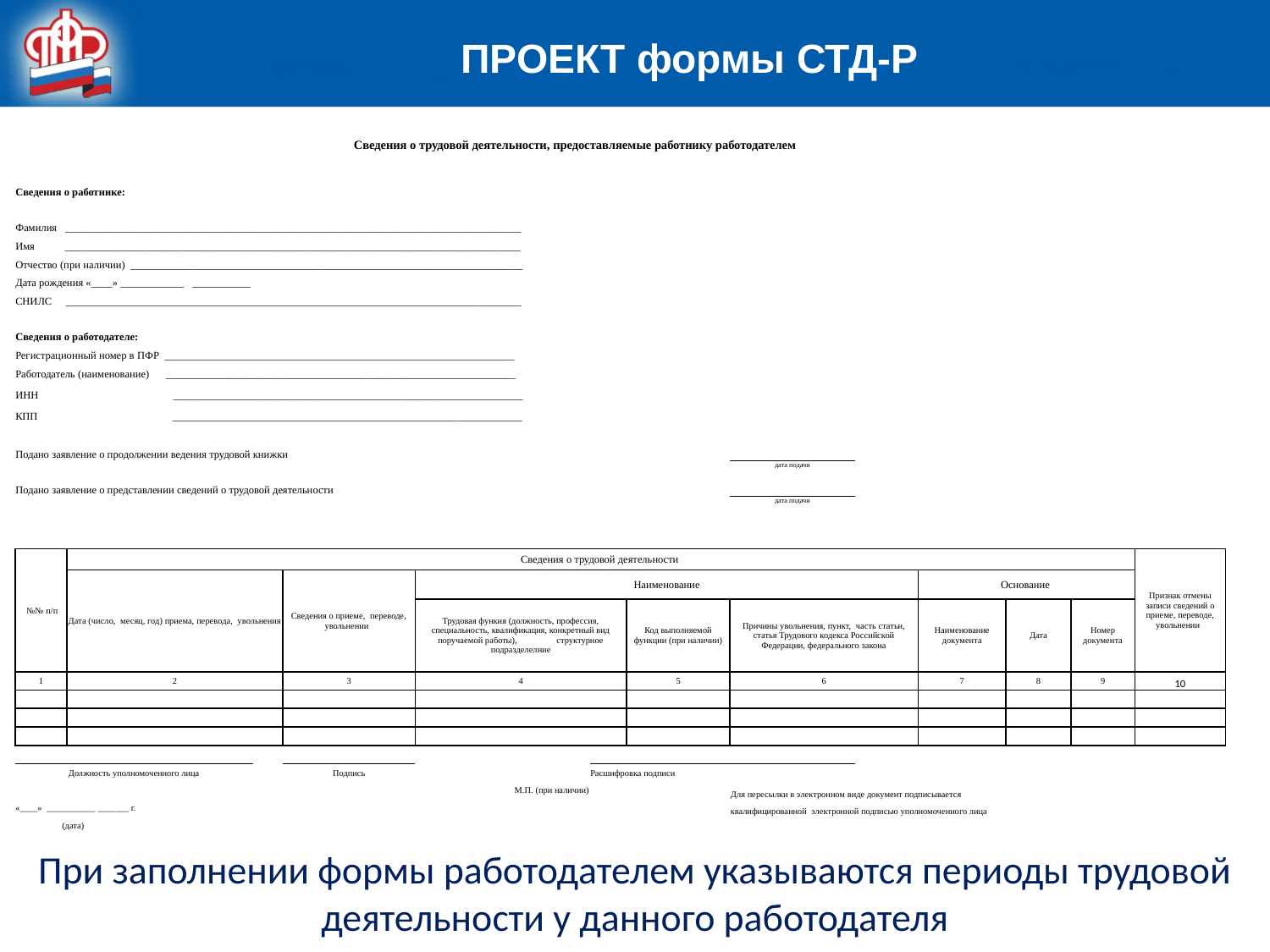

ПРОЕКТ формы СТД-Р
| Сведения о трудовой деятельности, предоставляемые работнику работодателем |  |  |  |  |  |  |  |  |  |  |  |  |  |  |  |  |  |  |  |
| --- | --- | --- | --- | --- | --- | --- | --- | --- | --- | --- | --- | --- | --- | --- | --- | --- | --- | --- | --- |
|  |  |  |  |  |  |  |  |  |  |  |  |  |  |  |  |  |  |  |  |
| Сведения о работнике: |  |  |  |  |  |  |  |  |  |  |  |  |  |  |  |  |  |  |  |
|  |  |  |  |  |  |  |  |  |  |  |  |  |  |  |  |  |  |  |  |
| Фамилия \_\_\_\_\_\_\_\_\_\_\_\_\_\_\_\_\_\_\_\_\_\_\_\_\_\_\_\_\_\_\_\_\_\_\_\_\_\_\_\_\_\_\_\_\_\_\_\_\_\_\_\_\_\_\_\_\_\_\_\_\_\_\_\_\_\_\_\_\_\_\_\_\_\_\_\_\_\_\_\_\_\_\_\_\_\_ |  |  |  |  |  |  |  |  |  |  |  |  |  |  |  |  |  |  |  |
| Имя \_\_\_\_\_\_\_\_\_\_\_\_\_\_\_\_\_\_\_\_\_\_\_\_\_\_\_\_\_\_\_\_\_\_\_\_\_\_\_\_\_\_\_\_\_\_\_\_\_\_\_\_\_\_\_\_\_\_\_\_\_\_\_\_\_\_\_\_\_\_\_\_\_\_\_\_\_\_\_\_\_\_\_\_\_\_ |  |  |  |  |  |  |  |  |  |  |  |  |  |  |  |  |  |  |  |
| Отчество (при наличии) \_\_\_\_\_\_\_\_\_\_\_\_\_\_\_\_\_\_\_\_\_\_\_\_\_\_\_\_\_\_\_\_\_\_\_\_\_\_\_\_\_\_\_\_\_\_\_\_\_\_\_\_\_\_\_\_\_\_\_\_\_\_\_\_\_\_\_\_\_\_\_\_\_\_ |  |  |  |  |  |  |  |  |  |  |  |  |  |  |  |  |  |  |  |
| Дата рождения «\_\_\_\_» \_\_\_\_\_\_\_\_\_\_\_\_ \_\_\_\_\_\_\_\_\_\_\_ |  |  |  |  |  |  |  |  |  |  |  |  |  |  |  |  |  |  |  |
| СНИЛС \_\_\_\_\_\_\_\_\_\_\_\_\_\_\_\_\_\_\_\_\_\_\_\_\_\_\_\_\_\_\_\_\_\_\_\_\_\_\_\_\_\_\_\_\_\_\_\_\_\_\_\_\_\_\_\_\_\_\_\_\_\_\_\_\_\_\_\_\_\_\_\_\_\_\_\_\_\_\_\_\_\_\_\_\_\_ |  |  |  |  |  |  |  |  |  |  |  |  |  |  |  |  |  |  |  |
|  |  |  |  |  |  |  |  |  |  |  |  |  |  |  |  |  |  |  |  |
| Сведения о работодателе: |  |  |  |  |  |  |  |  |  |  |  |  |  |  |  |  |  |  |  |
| Регистрационный номер в ПФР \_\_\_\_\_\_\_\_\_\_\_\_\_\_\_\_\_\_\_\_\_\_\_\_\_\_\_\_\_\_\_\_\_\_\_\_\_\_\_\_\_\_\_\_\_\_\_\_\_\_\_\_\_\_\_\_\_\_\_\_\_\_\_\_\_\_ |  |  |  |  |  |  |  |  |  |  |  |  |  |  |  |  |  |  |  |
| Работодатель (наименование) \_\_\_\_\_\_\_\_\_\_\_\_\_\_\_\_\_\_\_\_\_\_\_\_\_\_\_\_\_\_\_\_\_\_\_\_\_\_\_\_\_\_\_\_\_\_\_\_\_\_\_\_\_\_\_\_\_\_\_\_\_\_\_\_\_\_ |  |  |  |  |  |  |  |  |  |  |  |  |  |  |  |  |  |  |  |
| ИНН \_\_\_\_\_\_\_\_\_\_\_\_\_\_\_\_\_\_\_\_\_\_\_\_\_\_\_\_\_\_\_\_\_\_\_\_\_\_\_\_\_\_\_\_\_\_\_\_\_\_\_\_\_\_\_\_\_\_\_\_\_\_\_\_\_\_ |  |  |  |  |  |  |  |  |  |  |  |  |  |  |  |  |  |  |  |
| КПП \_\_\_\_\_\_\_\_\_\_\_\_\_\_\_\_\_\_\_\_\_\_\_\_\_\_\_\_\_\_\_\_\_\_\_\_\_\_\_\_\_\_\_\_\_\_\_\_\_\_\_\_\_\_\_\_\_\_\_\_\_\_\_\_\_\_ |  |  |  |  |  |  |  |  |  |  |  |  |  |  |  |  |  |  |  |
|  |  |  |  |  |  |  |  |  |  |  |  |  |  |  |  |  |  |  |  |
| Подано заявление о продолжении ведения трудовой книжки |  |  |  |  |  |  |  |  |  |  |  |  |  |  |  |  |  |  |  |
|  |  |  |  |  |  |  |  | дата подачи |  |  |  |  |  |  |  |  |  |  |  |
| Подано заявление о представлении сведений о трудовой деятельности |  |  |  |  |  |  |  |  |  |  |  |  |  |  |  |  |  |  |  |
|  |  |  |  |  |  |  |  | дата подачи |  |  |  |  |  |  |  |  |  |  |  |
|  |  |  |  |  |  |  |  |  |  |  |  |  |  |  |  |  |  |  |  |
|  |  |  |  |  |  |  |  |  |  |  |  |  |  |  |  |  |  |  |  |
| №№ п/п | Сведения о трудовой деятельности |  |  |  |  |  |  |  |  |  |  |  |  | Признак отмены записи сведений о приеме, переводе, увольнении |  |  |  |  |  |
|  | Дата (число, месяц, год) приема, перевода, увольнения |  |  | Сведения о приеме, переводе, увольнении | Наименование |  |  |  |  |  | Основание |  |  |  |  |  |  |  |  |
|  |  |  |  |  | Трудовая функия (должность, профессия, специальность, квалификация, конкретный вид поручаемой работы), структурное подразделелние |  | Код выполняемой функции (при наличии) | Причины увольнения, пункт, часть статьи, статья Трудового кодекса Российской Федерации, федерального закона |  |  | Наименование документа | Дата | Номер документа |  |  |  |  |  |  |
|  |  |  |  |  |  |  |  |  |  |  |  |  |  |  |  |  |  |  |  |
|  |  |  |  |  |  |  |  |  |  |  |  |  |  |  |  |  |  |  |  |
|  |  |  |  |  |  |  |  |  |  |  |  |  |  |  |  |  |  |  |  |
| 1 | 2 |  |  | 3 | 4 |  | 5 | 6 |  |  | 7 | 8 | 9 | 10 |  |  |  |  |  |
|  |  |  |  |  |  |  |  |  |  |  |  |  |  |  |  |  |  |  |  |
|  |  |  |  |  |  |  |  |  |  |  |  |  |  |  |  |  |  |  |  |
|  |  |  |  |  |  |  |  |  |  |  |  |  |  |  |  |  |  |  |  |
|  |  |  |  |  |  |  |  |  |  |  |  |  |  |  |  |  |  |  |  |
| Должность уполномоченного лица |  |  |  | Подпись |  | Расшифровка подписи |  |  |  |  |  |  |  |  |  |  |  |  |  |
|  |  |  |  |  | М.П. (при наличии) |  |  | Для пересылки в электронном виде документ подписывается |  |  |  |  |  |  |  |  |  |  |  |
| «\_\_\_\_» \_\_\_\_\_\_\_\_\_\_\_ \_\_\_\_\_\_\_ г. |  |  |  |  |  |  |  | квалифицированной электронной подписью уполномоченного лица |  |  |  |  |  |  |  |  |  |  |  |
| (дата) |  |  |  |  |  |  |  |  |  |  |  |  |  |  |  |  |  |  |  |
При заполнении формы работодателем указываются периоды трудовой деятельности у данного работодателя